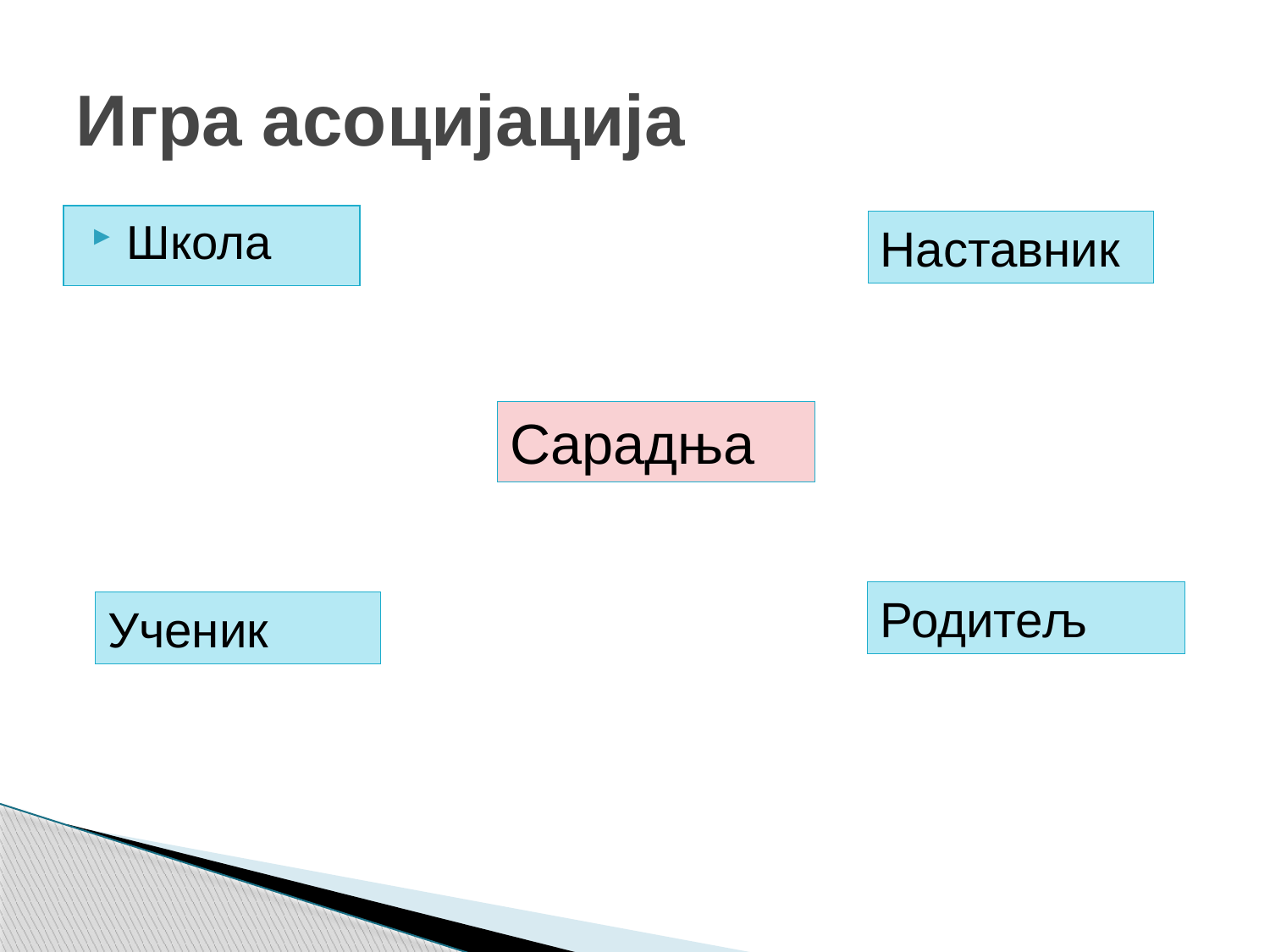

# Игра асоцијација
Школа

Наставник
Сарадња
Родитељ
Ученик